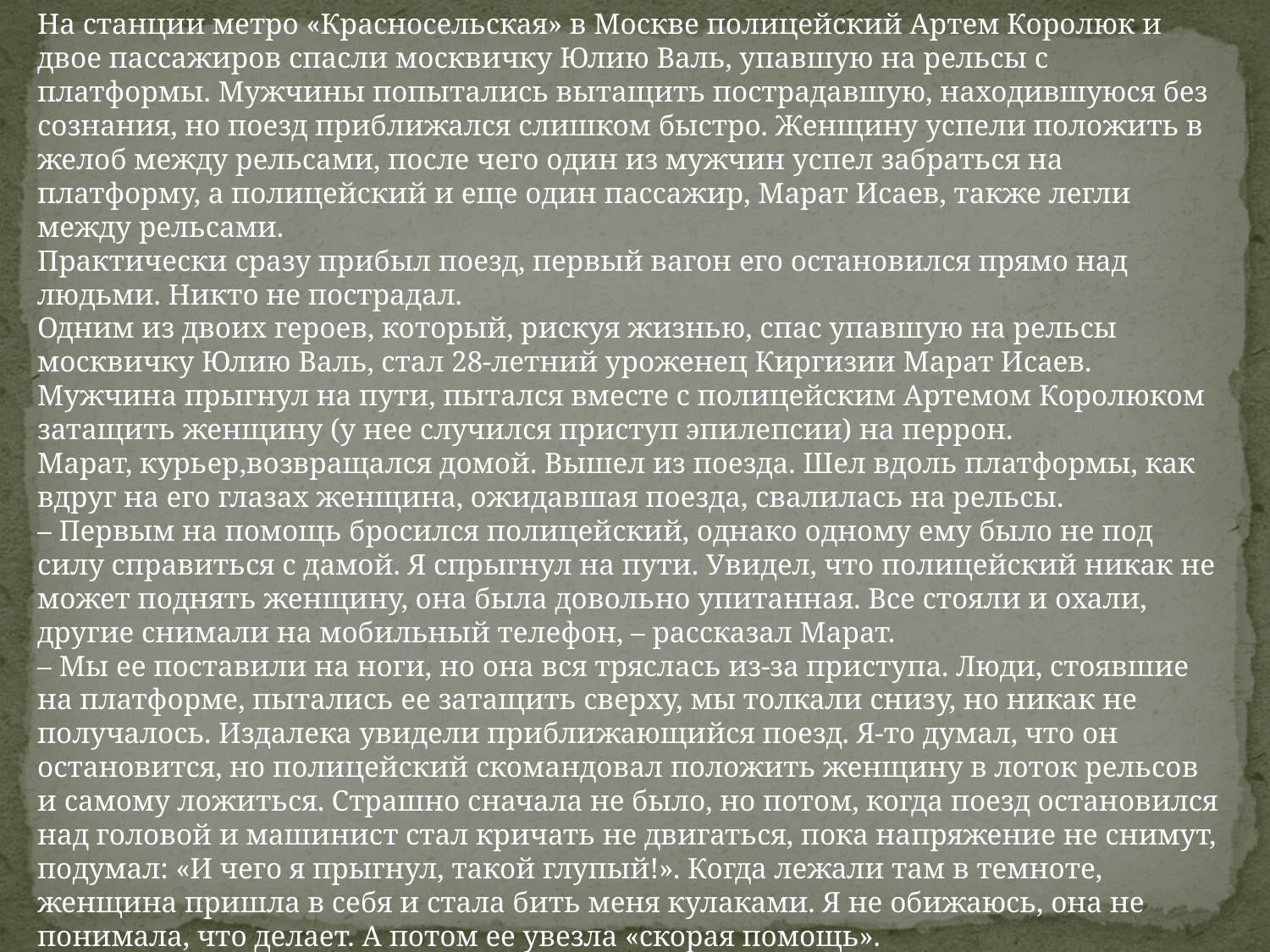

На станции метро «Красносельская» в Москве полицейский Артем Королюк и двое пассажиров спасли москвичку Юлию Валь, упавшую на рельсы с платформы. Мужчины попытались вытащить пострадавшую, находившуюся без сознания, но поезд приближался слишком быстро. Женщину успели положить в желоб между рельсами, после чего один из мужчин успел забраться на платформу, а полицейский и еще один пассажир, Марат Исаев, также легли между рельсами.
Практически сразу прибыл поезд, первый вагон его остановился прямо над людьми. Никто не пострадал.
Одним из двоих героев, который, рискуя жизнью, спас упавшую на рельсы москвичку Юлию Валь, стал 28-летний уроженец Киргизии Марат Исаев. Мужчина прыгнул на пути, пытался вместе с полицейским Артемом Королюком затащить женщину (у нее случился приступ эпилепсии) на перрон.
Марат, курьер,возвращался домой. Вышел из поезда. Шел вдоль платформы, как вдруг на его глазах женщина, ожидавшая поезда, свалилась на рельсы.
– Первым на помощь бросился полицейский, однако одному ему было не под силу справиться с дамой. Я спрыгнул на пути. Увидел, что полицейский никак не может поднять женщину, она была довольно упитанная. Все стояли и охали, другие снимали на мобильный телефон, – рассказал Марат.
– Мы ее поставили на ноги, но она вся тряслась из-за приступа. Люди, стоявшие на платформе, пытались ее затащить сверху, мы толкали снизу, но никак не получалось. Издалека увидели приближающийся поезд. Я-то думал, что он остановится, но полицейский скомандовал положить женщину в лоток рельсов и самому ложиться. Страшно сначала не было, но потом, когда поезд остановился над головой и машинист стал кричать не двигаться, пока напряжение не снимут, подумал: «И чего я прыгнул, такой глупый!». Когда лежали там в темноте, женщина пришла в себя и стала бить меня кулаками. Я не обижаюсь, она не понимала, что делает. А потом ее увезла «скорая помощь».
Между тем, Юлию Валь госпитализировали в НИИ Склифосовского – медики определили сотрясение мозга.